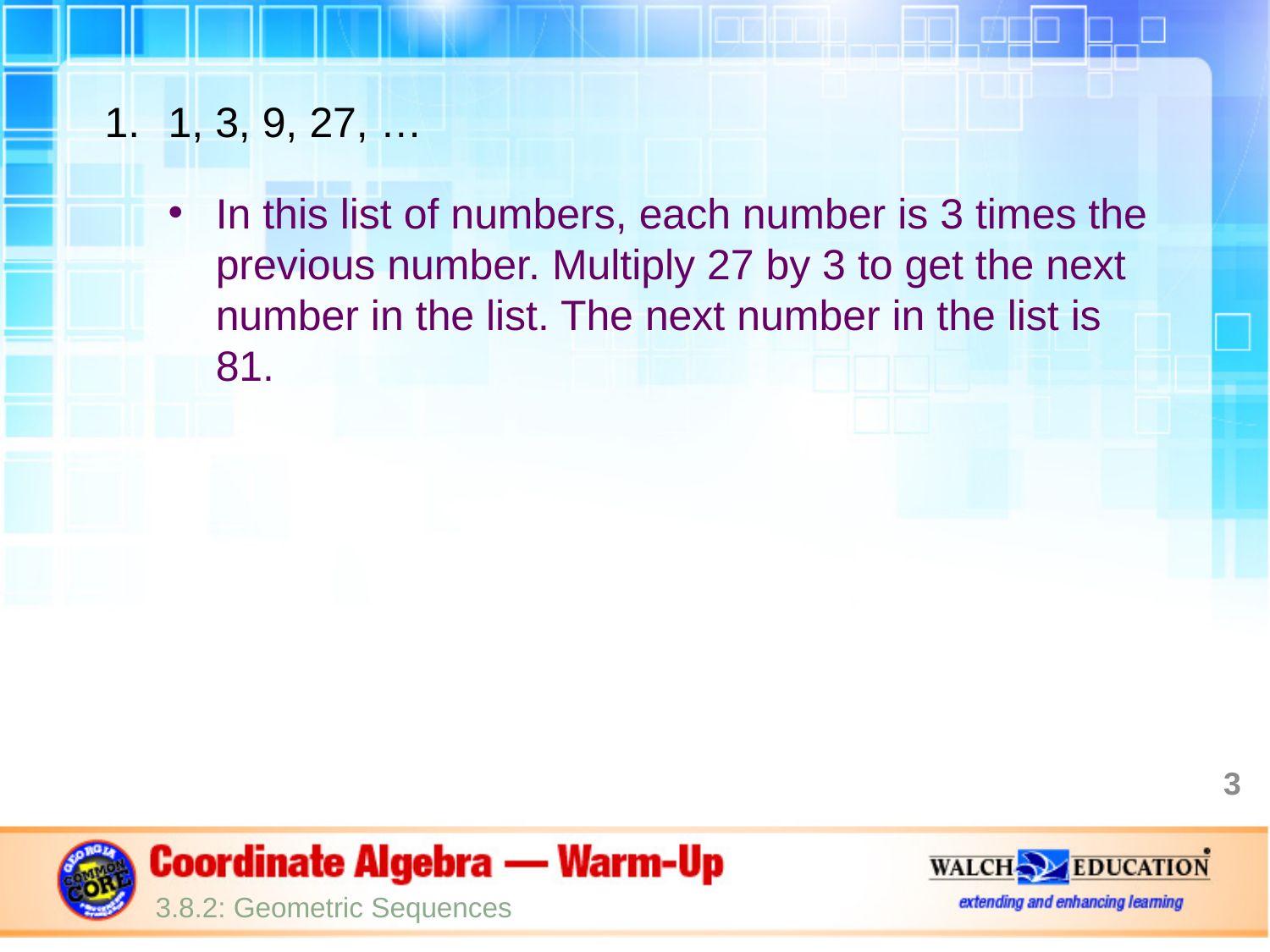

1, 3, 9, 27, …
In this list of numbers, each number is 3 times the previous number. Multiply 27 by 3 to get the next number in the list. The next number in the list is 81.

3

3.8.2: Geometric Sequences